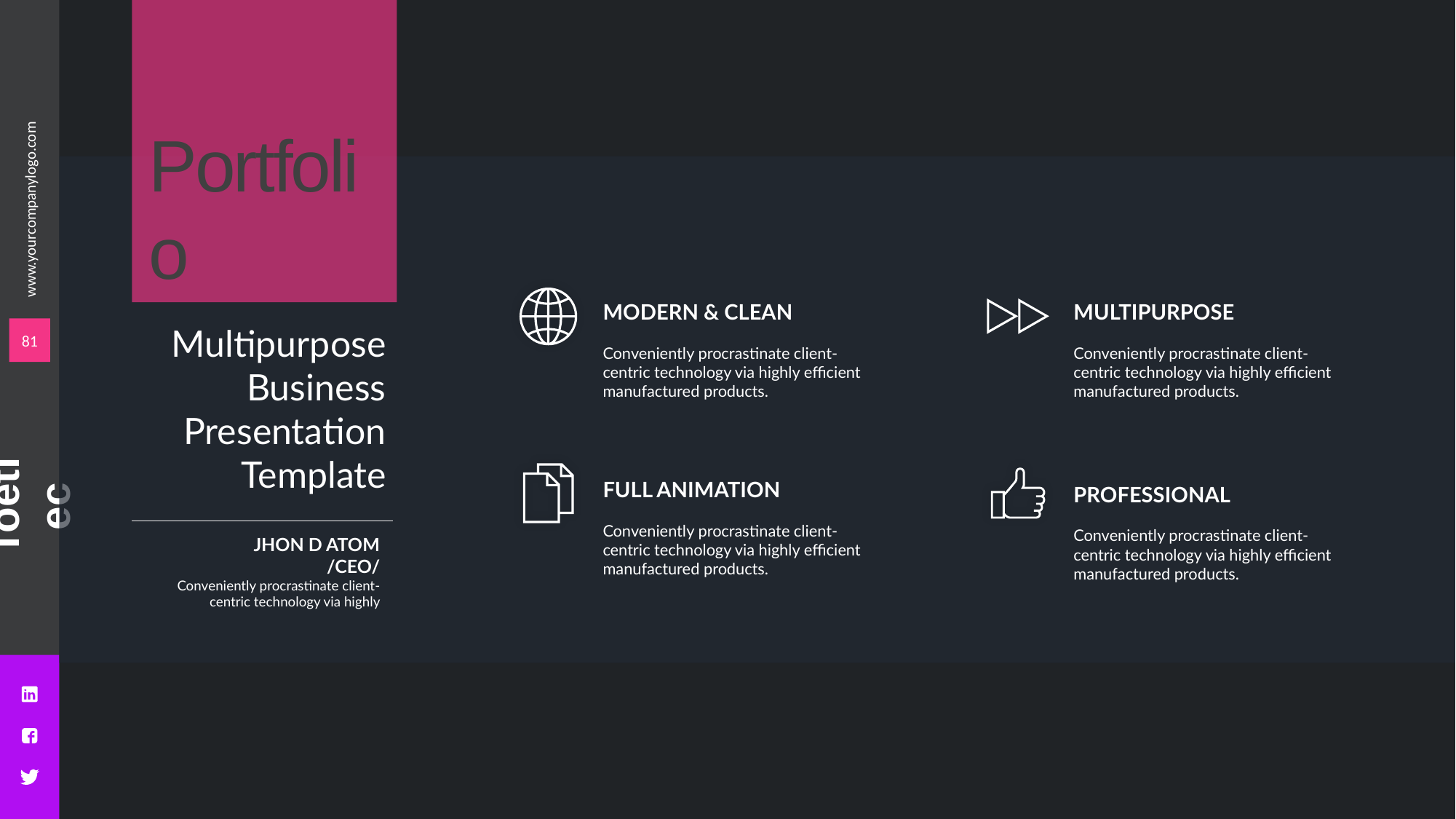

Portfolio

MODERN & CLEAN

Conveniently procrastinate client-centric technology via highly efficient manufactured products.
MULTIPURPOSE

Conveniently procrastinate client-centric technology via highly efficient manufactured products.

FULL ANIMATION

Conveniently procrastinate client-centric technology via highly efficient manufactured products.
PROFESSIONAL

Conveniently procrastinate client-centric technology via highly efficient manufactured products.
Multipurpose Business Presentation Template
81
JHON D ATOM
/CEO/
Conveniently procrastinate client-centric technology via highly